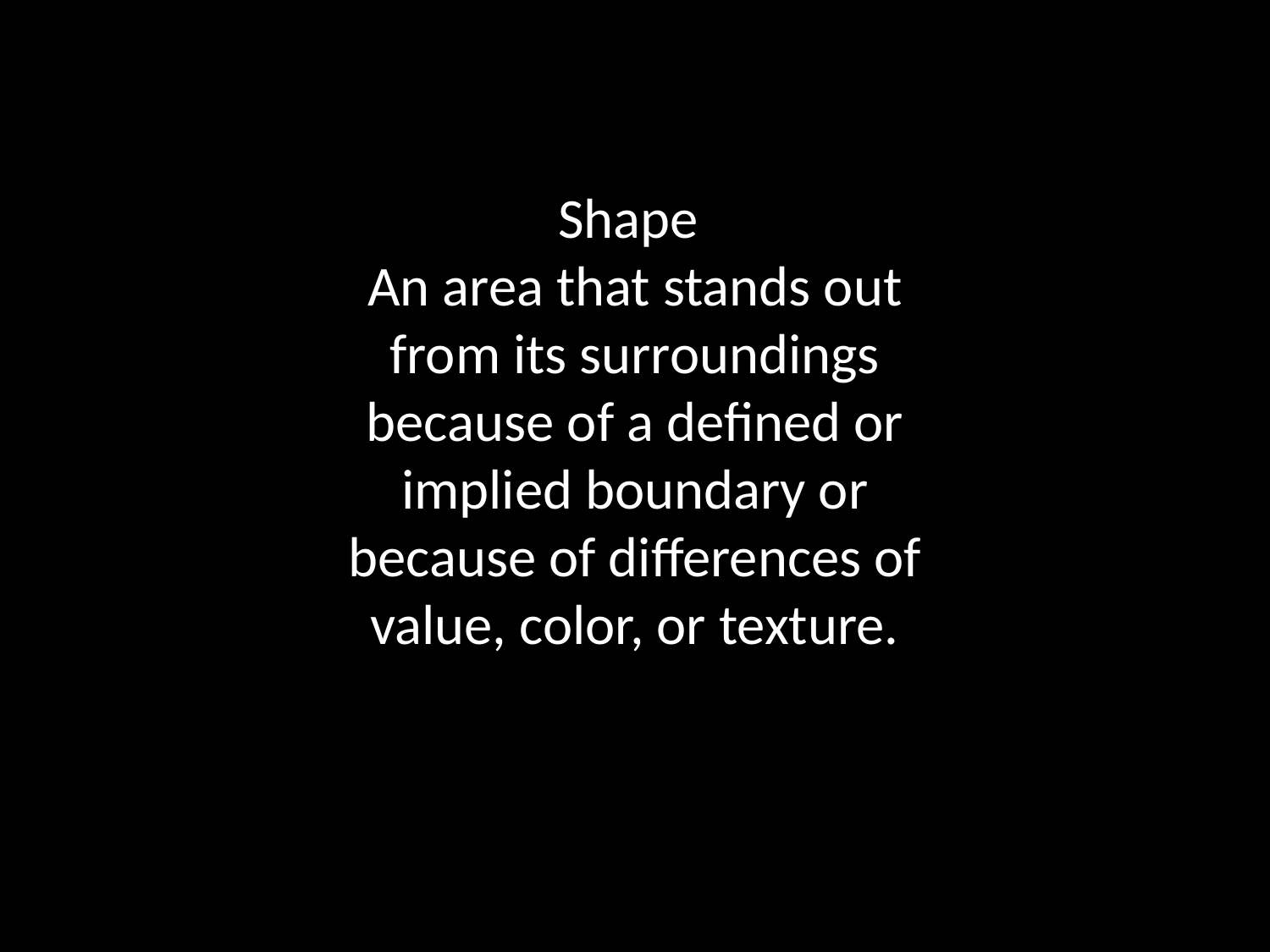

Shape
An area that stands out from its surroundings because of a defined or implied boundary or because of differences of value, color, or texture.